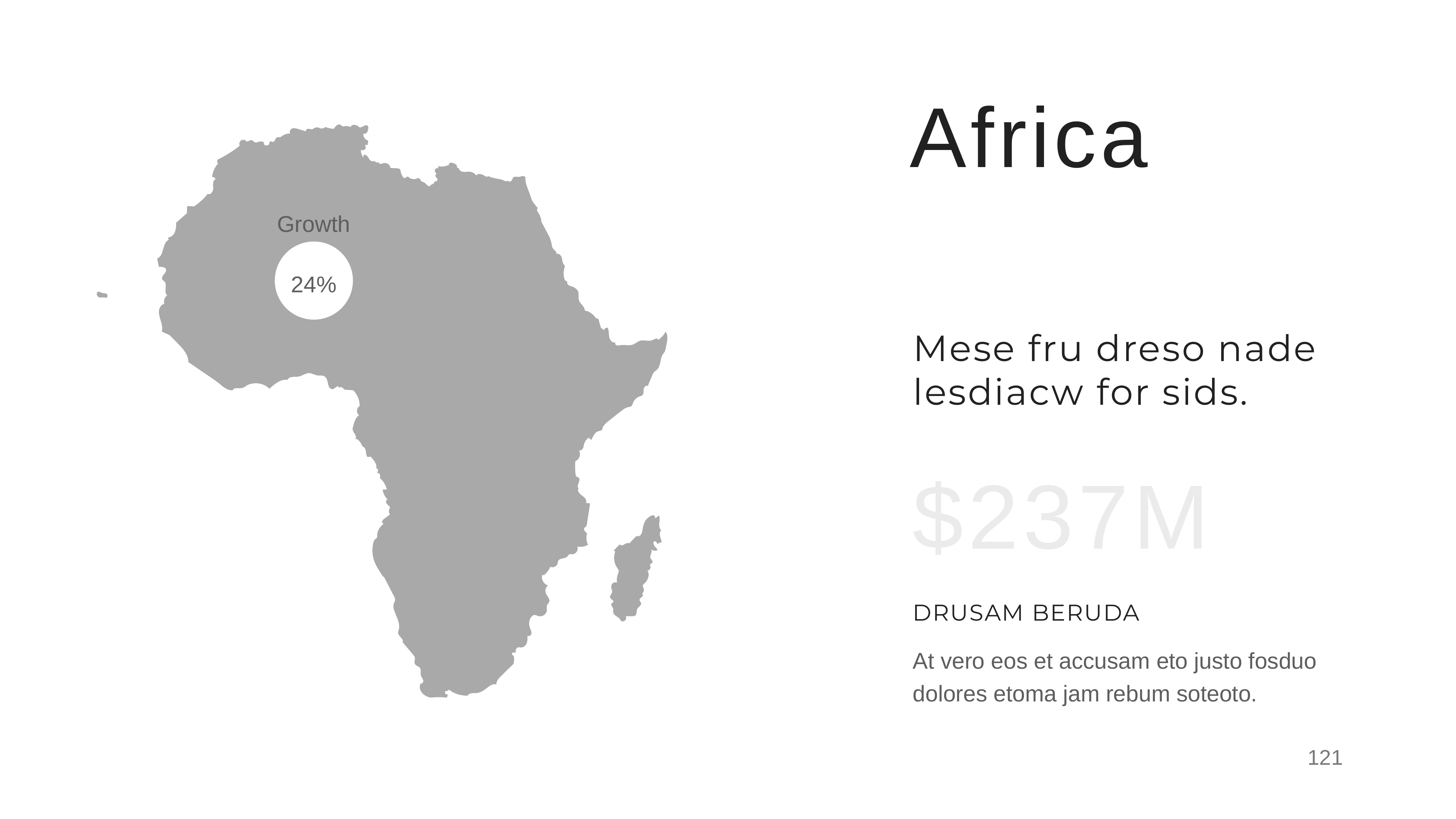

# Africa

Growth

24%
Mese fru dreso nade lesdiacw for sids.
$237M
DRUSAM BERUDA
At vero eos et accusam eto justo fosduo dolores etoma jam rebum soteoto.
121